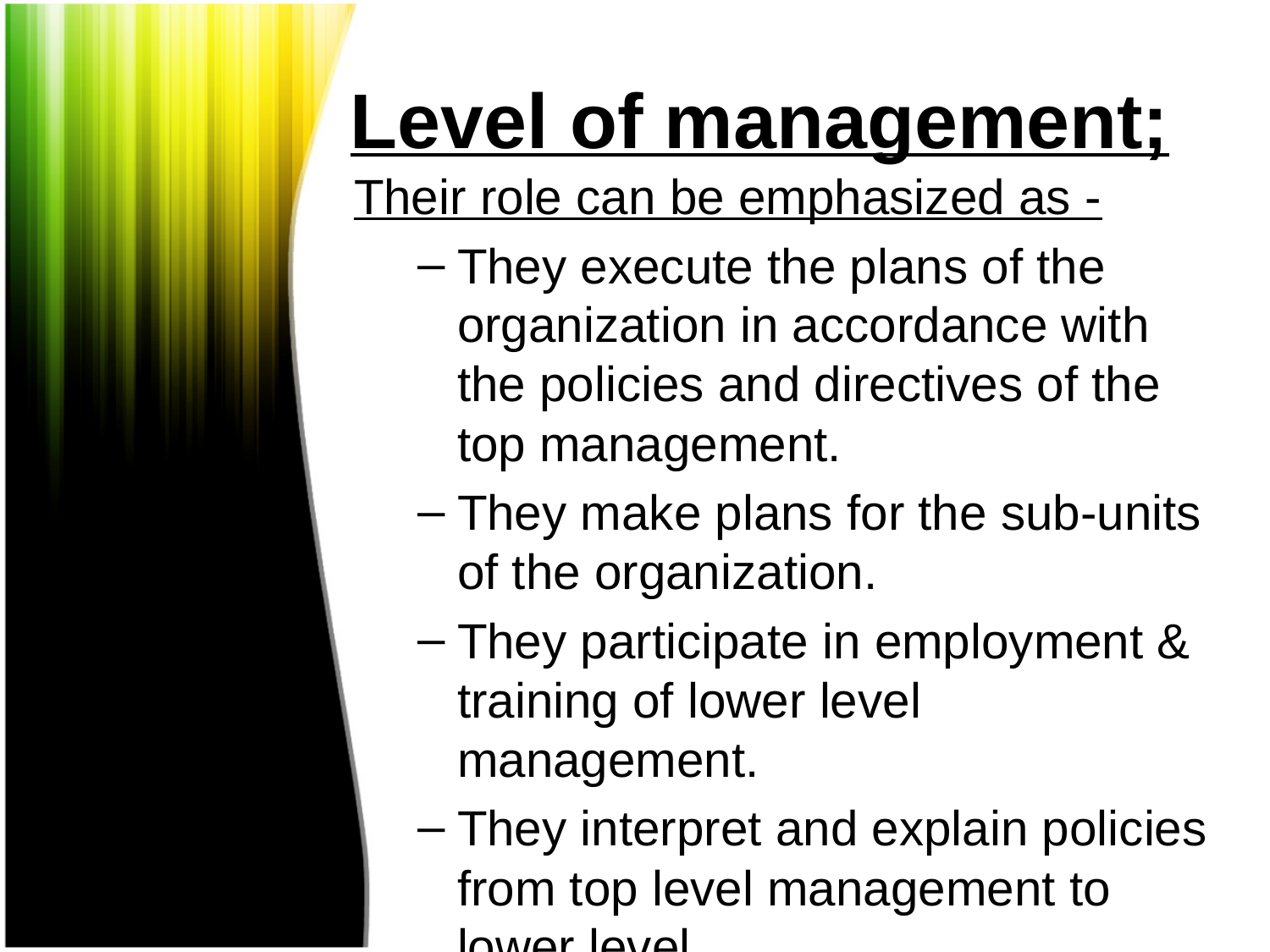

# Level of management;
Their role can be emphasized as -
They execute the plans of the organization in accordance with the policies and directives of the top management.
They make plans for the sub-units of the organization.
They participate in employment & training of lower level management.
They interpret and explain policies from top level management to lower level.